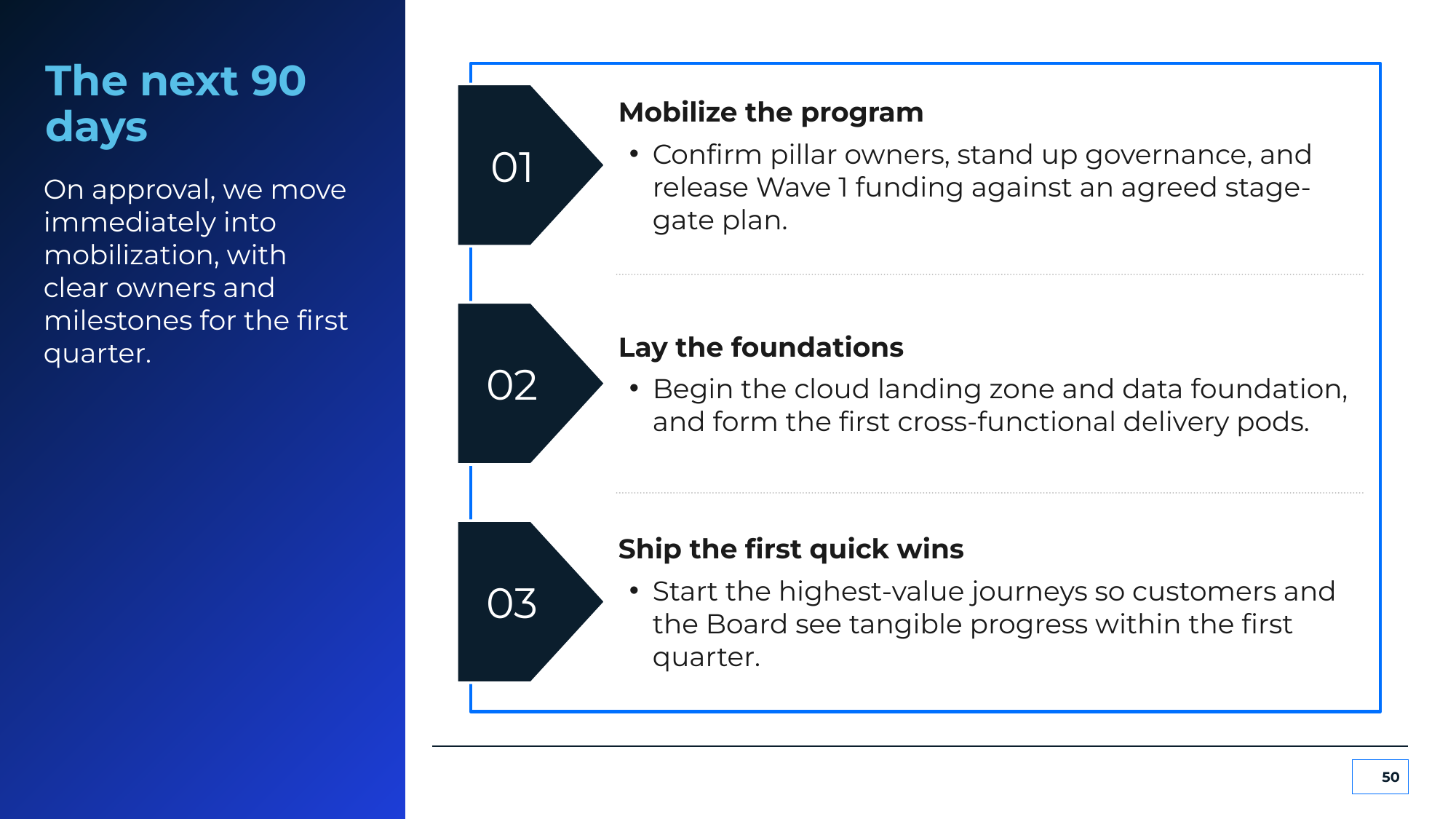

# The next 90 days

01
Mobilize the program
Confirm pillar owners, stand up governance, and release Wave 1 funding against an agreed stage-gate plan.
On approval, we move immediately into mobilization, with clear owners and milestones for the first quarter.

02
Lay the foundations
Begin the cloud landing zone and data foundation, and form the first cross-functional delivery pods.
03
Ship the first quick wins
Start the highest-value journeys so customers and the Board see tangible progress within the first quarter.
50